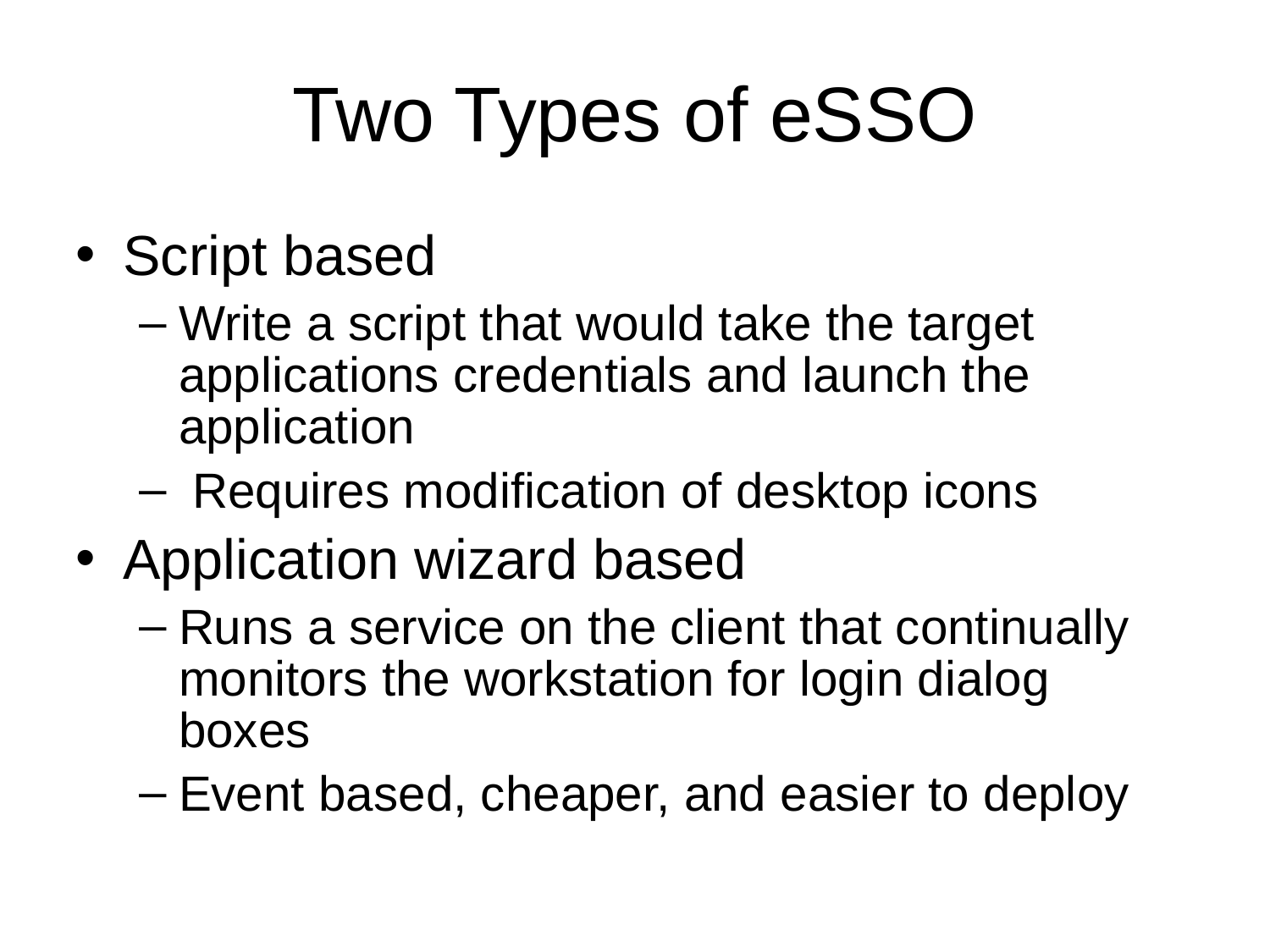

# Two Types of eSSO
Script based
Write a script that would take the target applications credentials and launch the application
 Requires modification of desktop icons
Application wizard based
Runs a service on the client that continually monitors the workstation for login dialog boxes
Event based, cheaper, and easier to deploy